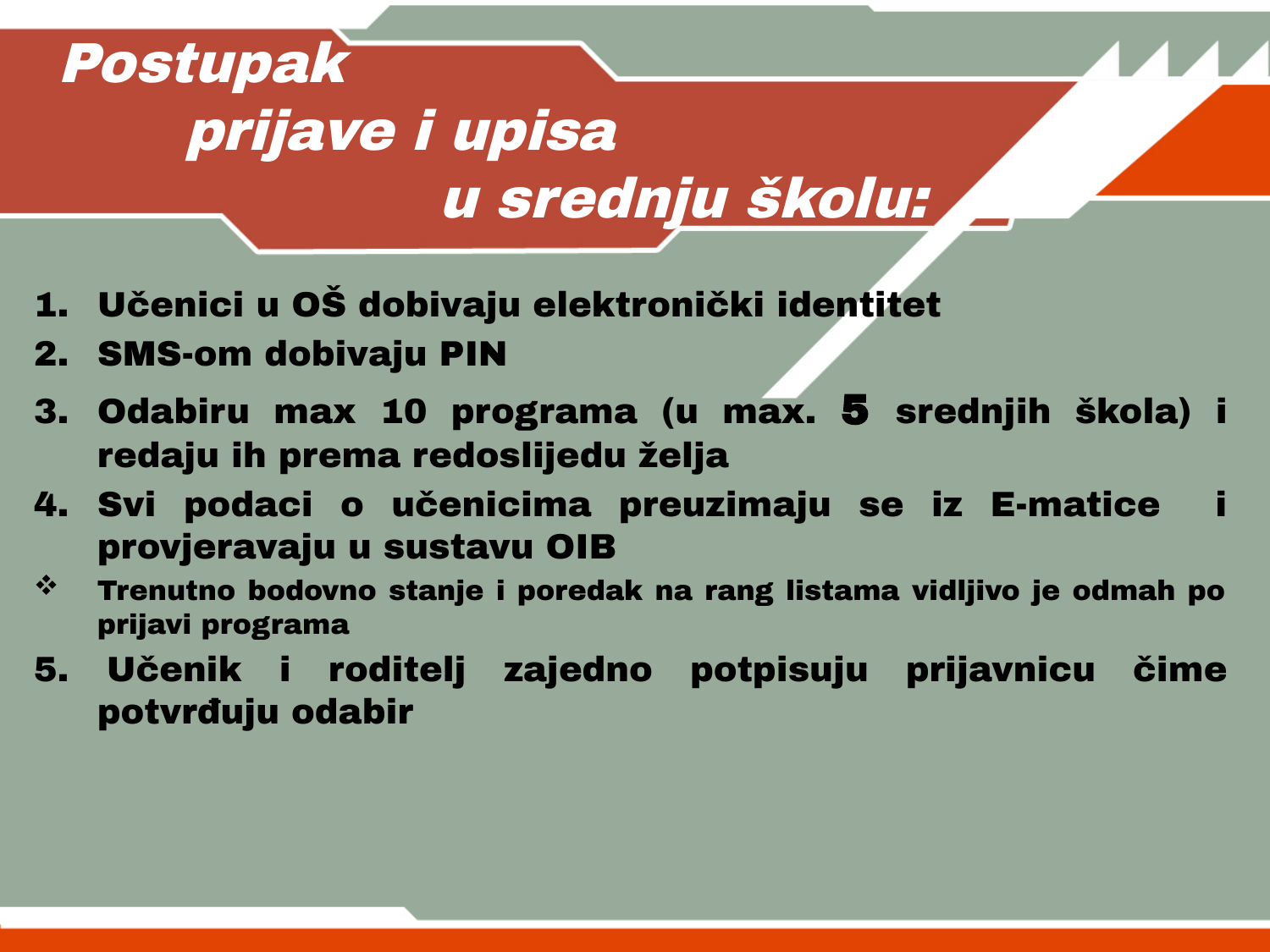

# Postupak prijave i upisa u srednju školu:
Učenici u OŠ dobivaju elektronički identitet
SMS-om dobivaju PIN
Odabiru max 10 programa (u max. 5 srednjih škola) i redaju ih prema redoslijedu želja
Svi podaci o učenicima preuzimaju se iz E-matice  i provjeravaju u sustavu OIB
Trenutno bodovno stanje i poredak na rang listama vidljivo je odmah po prijavi programa
5. Učenik i roditelj zajedno potpisuju prijavnicu čime potvrđuju odabir